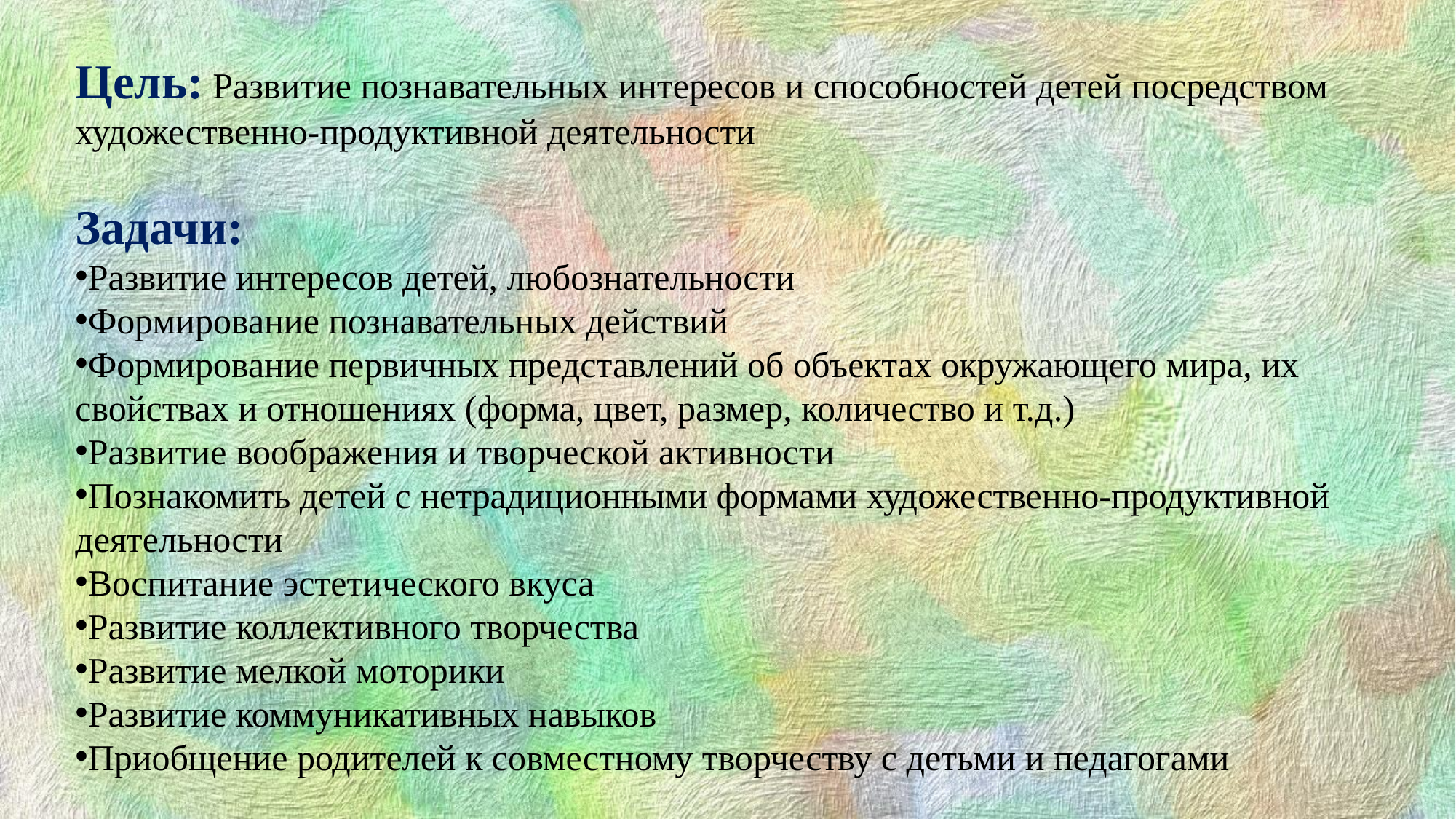

Цель: Развитие познавательных интересов и способностей детей посредством художественно-продуктивной деятельности

Задачи:
Развитие интересов детей, любознательности
Формирование познавательных действий
Формирование первичных представлений об объектах окружающего мира, их свойствах и отношениях (форма, цвет, размер, количество и т.д.)
Развитие воображения и творческой активности
Познакомить детей с нетрадиционными формами художественно-продуктивной деятельности
Воспитание эстетического вкуса
Развитие коллективного творчества
Развитие мелкой моторики
Развитие коммуникативных навыков
Приобщение родителей к совместному творчеству с детьми и педагогами